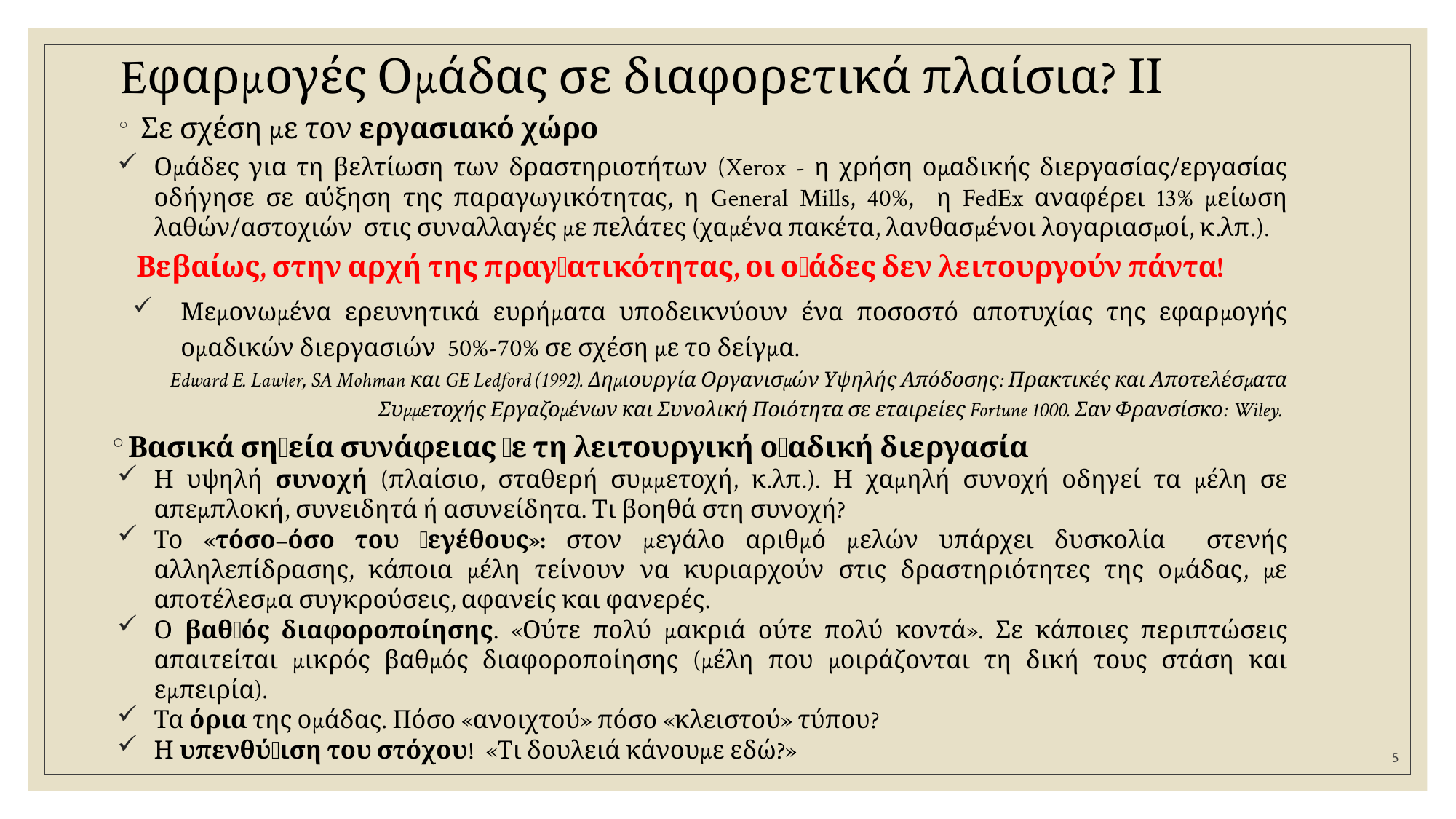

# Eφαρμογές Ομάδας σε διαφορετικά πλαίσια? ΙΙ
 Σε σχέση με τον εργασιακό χώρο
Ομάδες για τη βελτίωση των δραστηριοτήτων (Xerox - η χρήση ομαδικής διεργασίας/εργασίας οδήγησε σε αύξηση της παραγωγικότητας, η General Mills, 40%,  η FedEx αναφέρει 13% μείωση λαθών/αστοχιών  στις συναλλαγές με πελάτες (χαμένα πακέτα, λανθασμένοι λογαριασμοί, κ.λπ.).
Βεβαίως, στην αρχή της πραγματικότητας, οι ομάδες δεν λειτουργούν πάντα!
Μεμονωμένα ερευνητικά ευρήματα υποδεικνύουν ένα ποσοστό αποτυχίας της εφαρμογής ομαδικών διεργασιών  50%-70% σε σχέση με το δείγμα.
Edward E. Lawler, SA Mohman και GE Ledford (1992). Δημιουργία Οργανισμών Υψηλής Απόδοσης: Πρακτικές και Αποτελέσματα Συμμετοχής Εργαζομένων και Συνολική Ποιότητα σε εταιρείες Fortune 1000. Σαν Φρανσίσκο: Wiley.
Βασικά σημεία συνάφειας με τη λειτουργική ομαδική διεργασία
Η υψηλή συνοχή (πλαίσιο, σταθερή συμμετοχή, κ.λπ.). Η χαμηλή συνοχή οδηγεί τα μέλη σε απεμπλοκή, συνειδητά ή ασυνείδητα. Τι βοηθά στη συνοχή?
Το «τόσο–όσο του μεγέθους»: στον μεγάλο αριθμό μελών υπάρχει δυσκολία  στενής αλληλεπίδρασης, κάποια μέλη τείνουν να κυριαρχούν στις δραστηριότητες της ομάδας, με αποτέλεσμα συγκρούσεις, αφανείς και φανερές.
Ο βαθμός διαφοροποίησης. «Ούτε πολύ μακριά ούτε πολύ κοντά». Σε κάποιες περιπτώσεις απαιτείται μικρός βαθμός διαφοροποίησης (μέλη που μοιράζονται τη δική τους στάση και εμπειρία).
Τα όρια της ομάδας. Πόσο «ανοιχτού» πόσο «κλειστού» τύπου?
Η υπενθύμιση του στόχου!  «Τι δουλειά κάνουμε εδώ?»

5